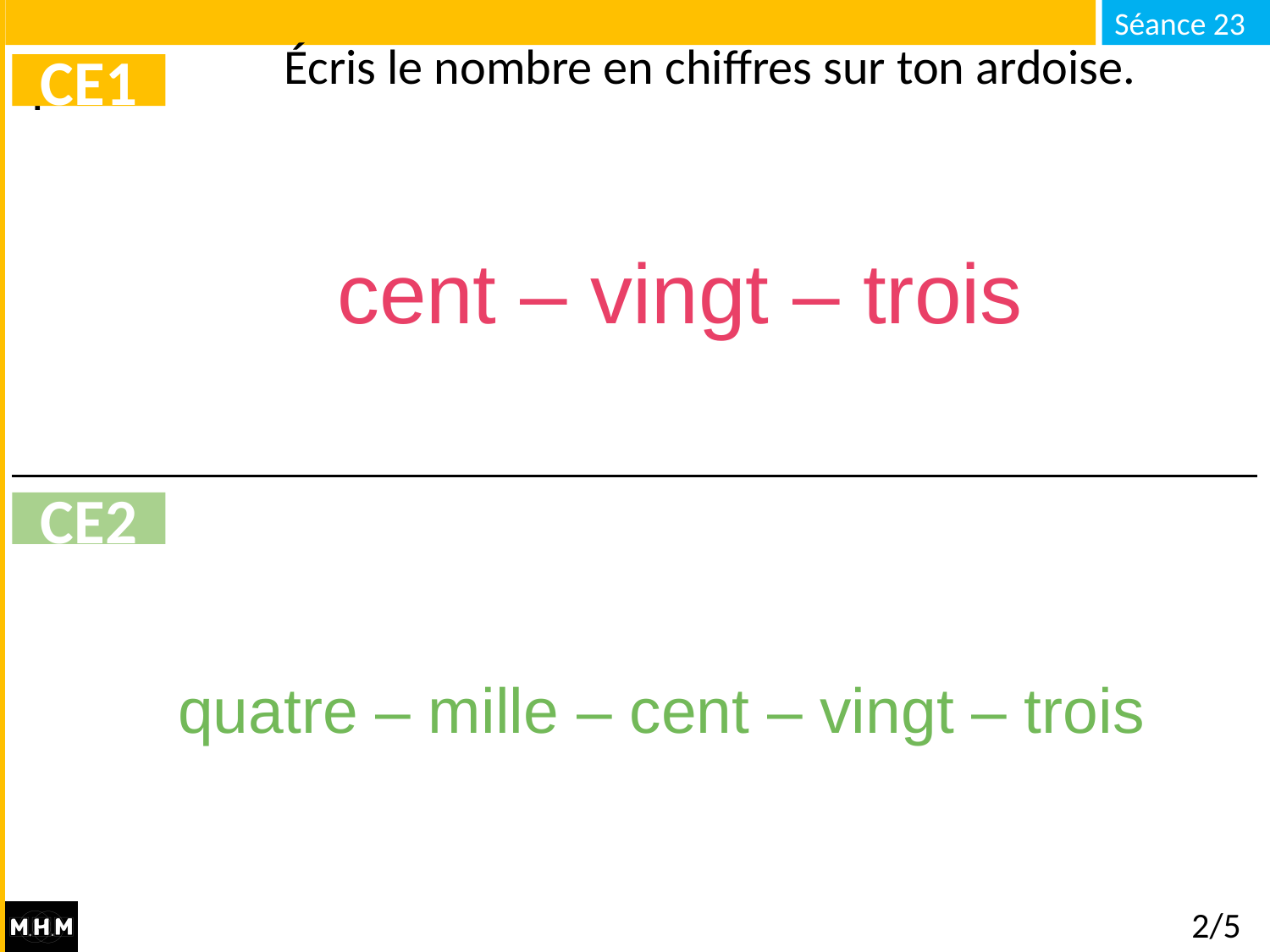

Écris le nombre en chiffres sur ton ardoise.
CE1
cent – vingt – trois
CE2
quatre – mille – cent – vingt – trois
2/5